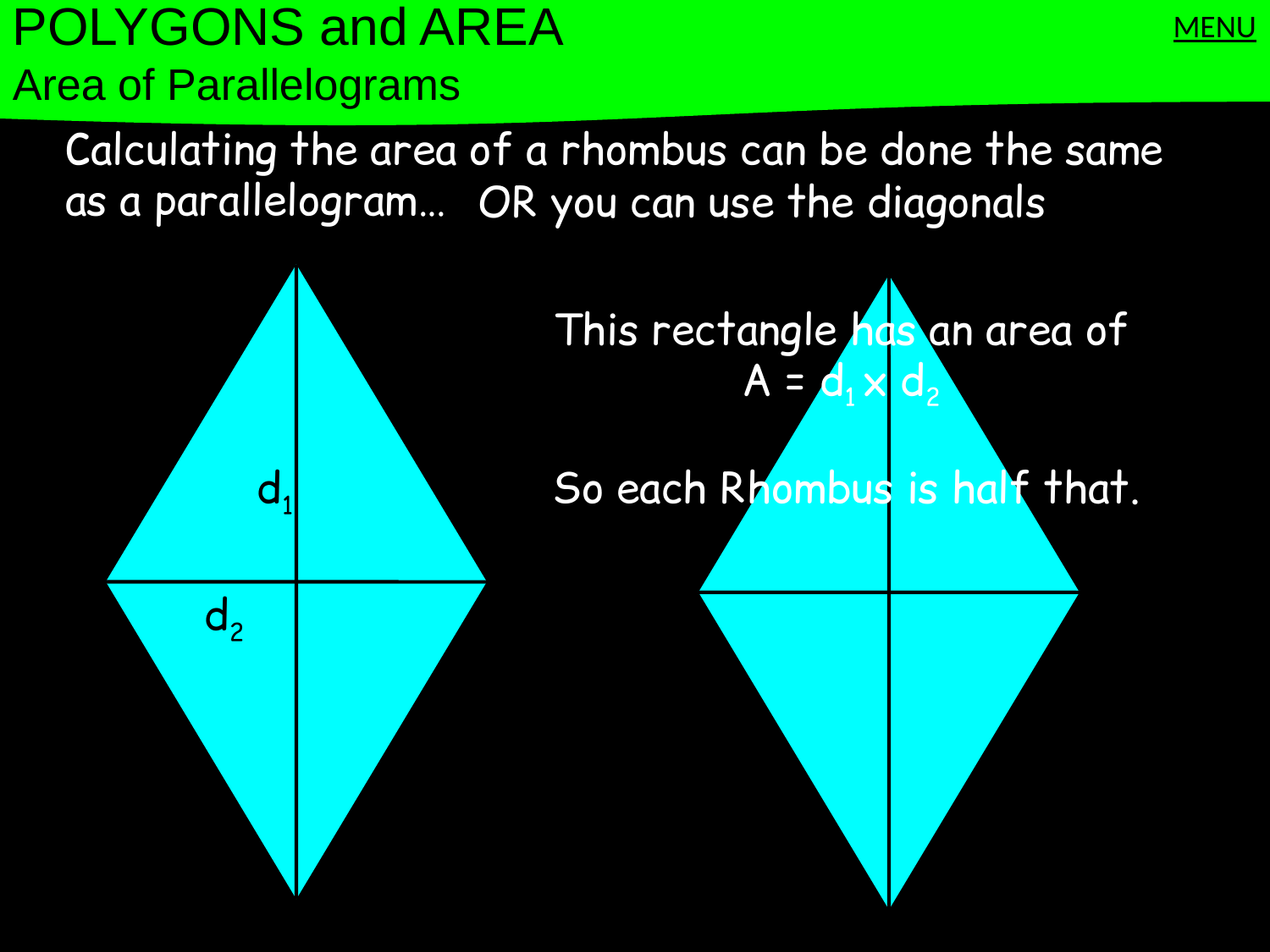

POLYGONS and AREA
Area of Parallelograms
MENU
Calculating the area of a rhombus can be done the same as a parallelogram…
OR you can use the diagonals

This rectangle has an area of
A = d1 x d2
d1
So each Rhombus is half that.

d2